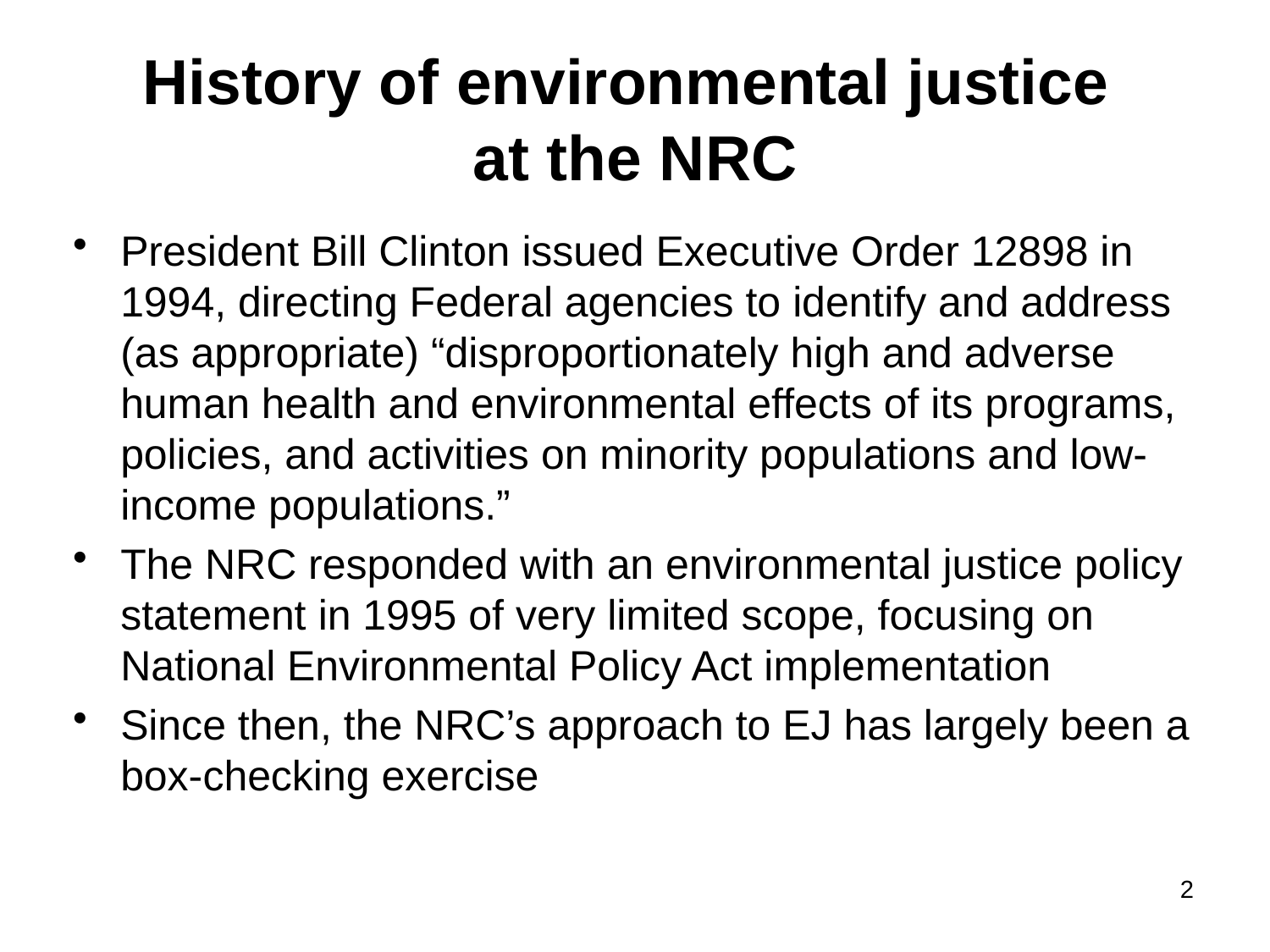

# History of environmental justice at the NRC
President Bill Clinton issued Executive Order 12898 in 1994, directing Federal agencies to identify and address (as appropriate) “disproportionately high and adverse human health and environmental effects of its programs, policies, and activities on minority populations and low-income populations.”
The NRC responded with an environmental justice policy statement in 1995 of very limited scope, focusing on National Environmental Policy Act implementation
Since then, the NRC’s approach to EJ has largely been a box-checking exercise

2